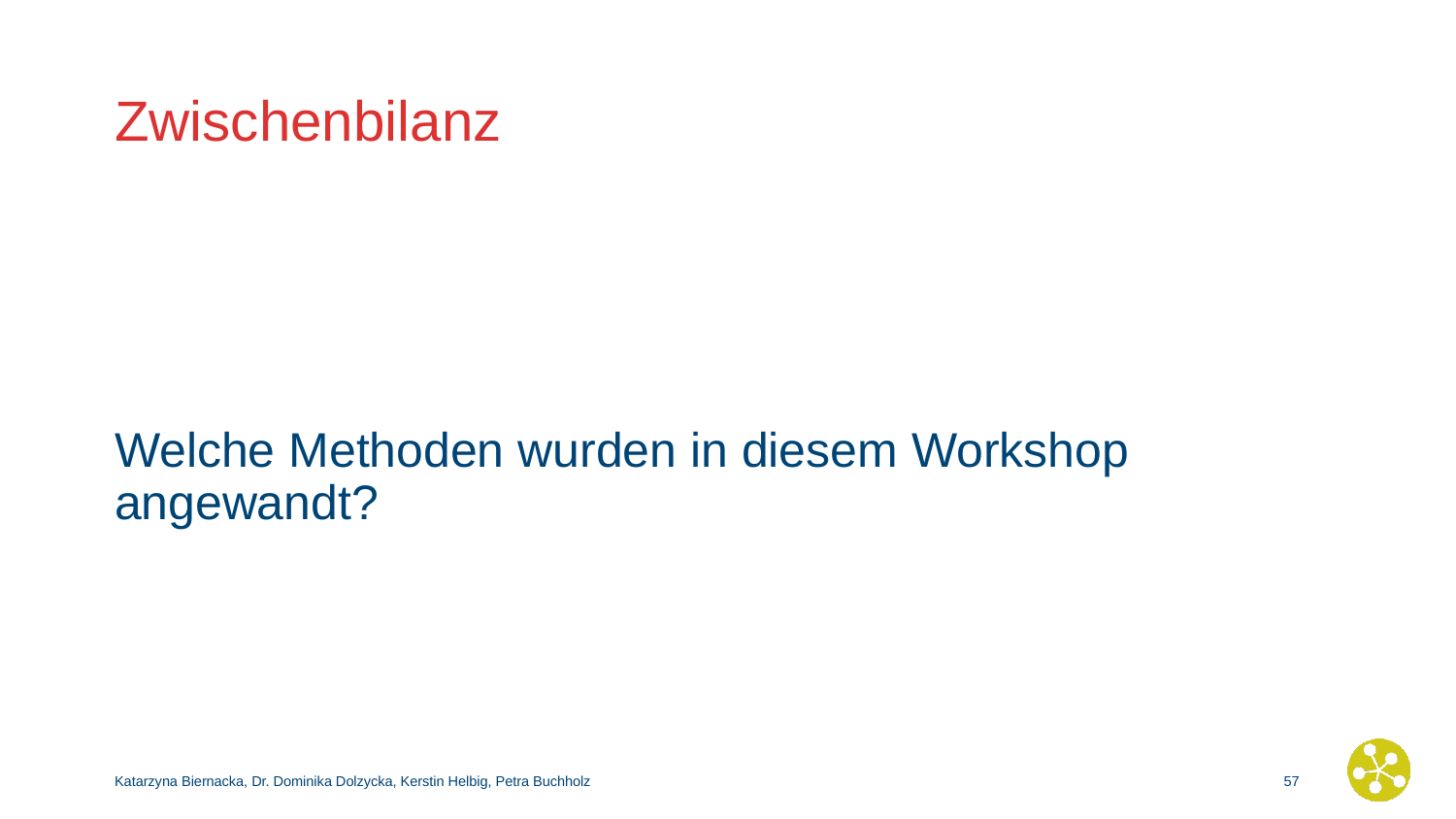

# Zwischenbilanz
Welche Methoden wurden in diesem Workshop angewandt?
Katarzyna Biernacka, Dr. Dominika Dolzycka, Kerstin Helbig, Petra Buchholz
57